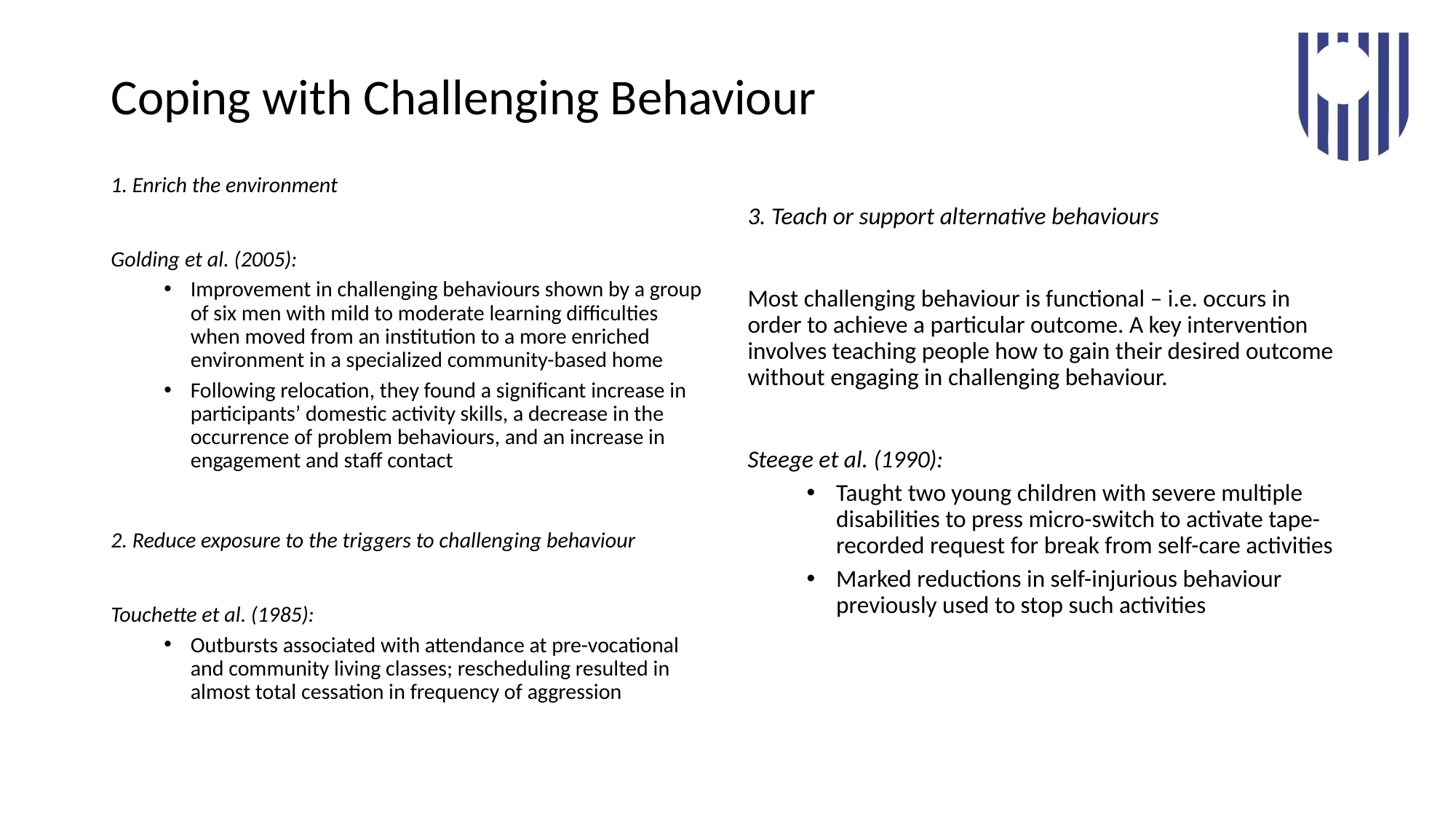

# Coping with Challenging Behaviour

3. Teach or support alternative behaviours

Most challenging behaviour is functional – i.e. occurs in order to achieve a particular outcome. A key intervention involves teaching people how to gain their desired outcome without engaging in challenging behaviour.

Steege et al. (1990):
Taught two young children with severe multiple disabilities to press micro-switch to activate tape-recorded request for break from self-care activities
Marked reductions in self-injurious behaviour previously used to stop such activities
1. Enrich the environment

Golding et al. (2005):
Improvement in challenging behaviours shown by a group of six men with mild to moderate learning difficulties when moved from an institution to a more enriched environment in a specialized community-based home
Following relocation, they found a significant increase in participants’ domestic activity skills, a decrease in the occurrence of problem behaviours, and an increase in engagement and staff contact

2. Reduce exposure to the triggers to challenging behaviour

Touchette et al. (1985):
Outbursts associated with attendance at pre-vocational and community living classes; rescheduling resulted in almost total cessation in frequency of aggression